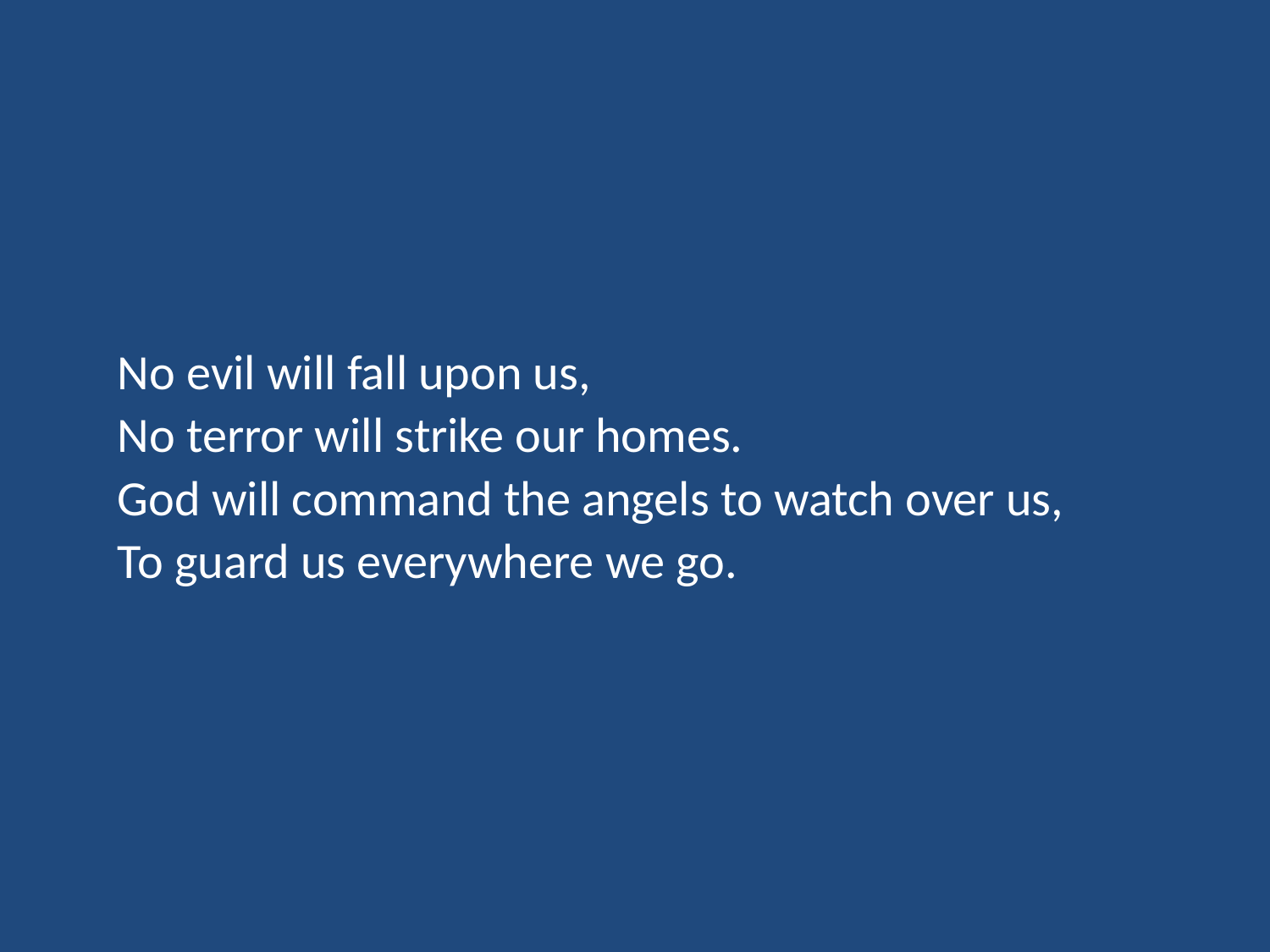

No evil will fall upon us,
No terror will strike our homes.
God will command the angels to watch over us,
To guard us everywhere we go.